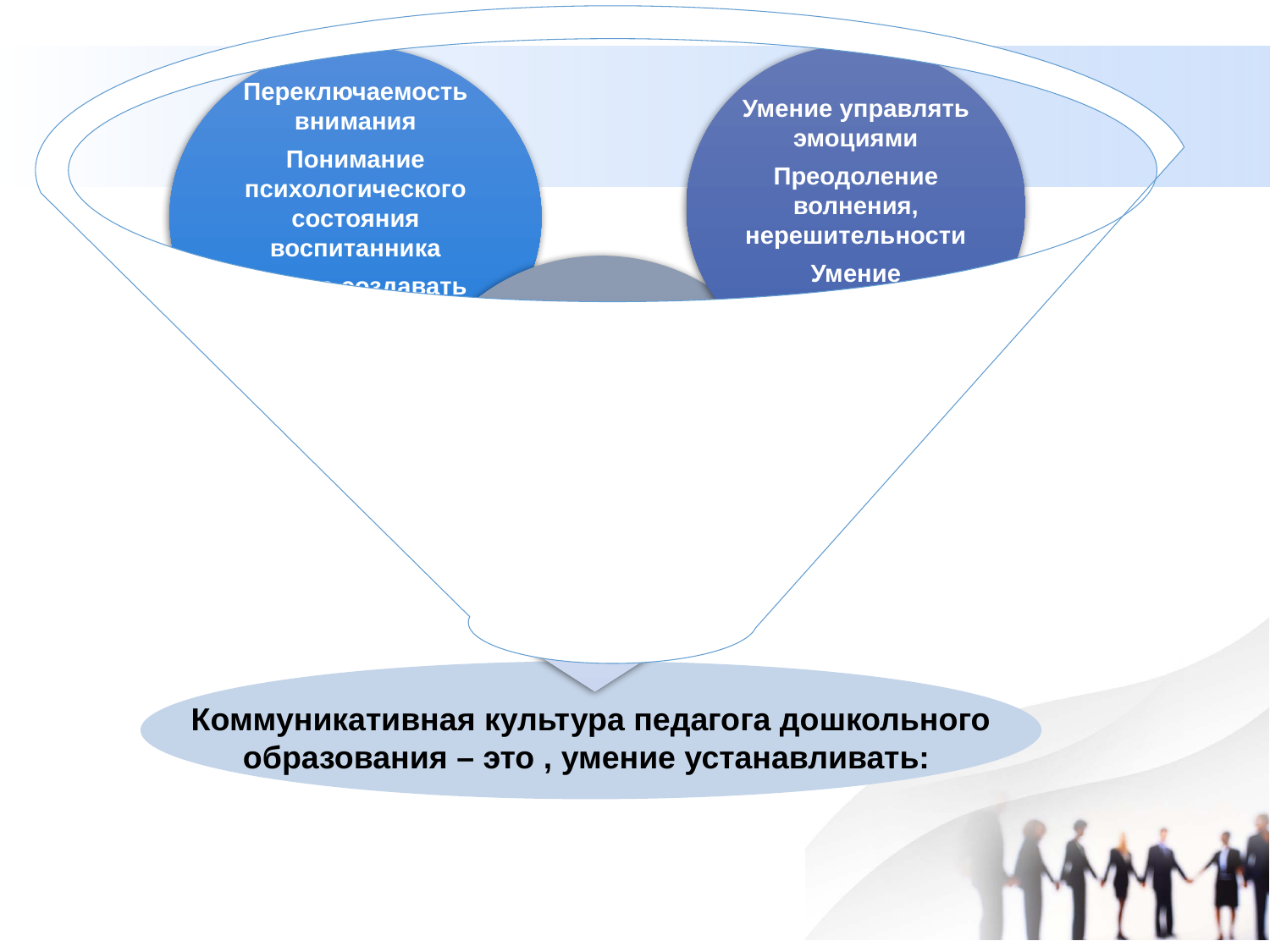

Коммуникативная культура педагога дошкольного образования – это , умение устанавливать:
Переключаемость внимания
Понимание психологического состояния воспитанника
Умение создавать необходимое настроение
Эмоциональный контакт
Завоёвывать инициативу
Проявлять наблюдательность

Умение управлять эмоциями
Преодоление волнения, нерешительности
Умение сдерживать себя